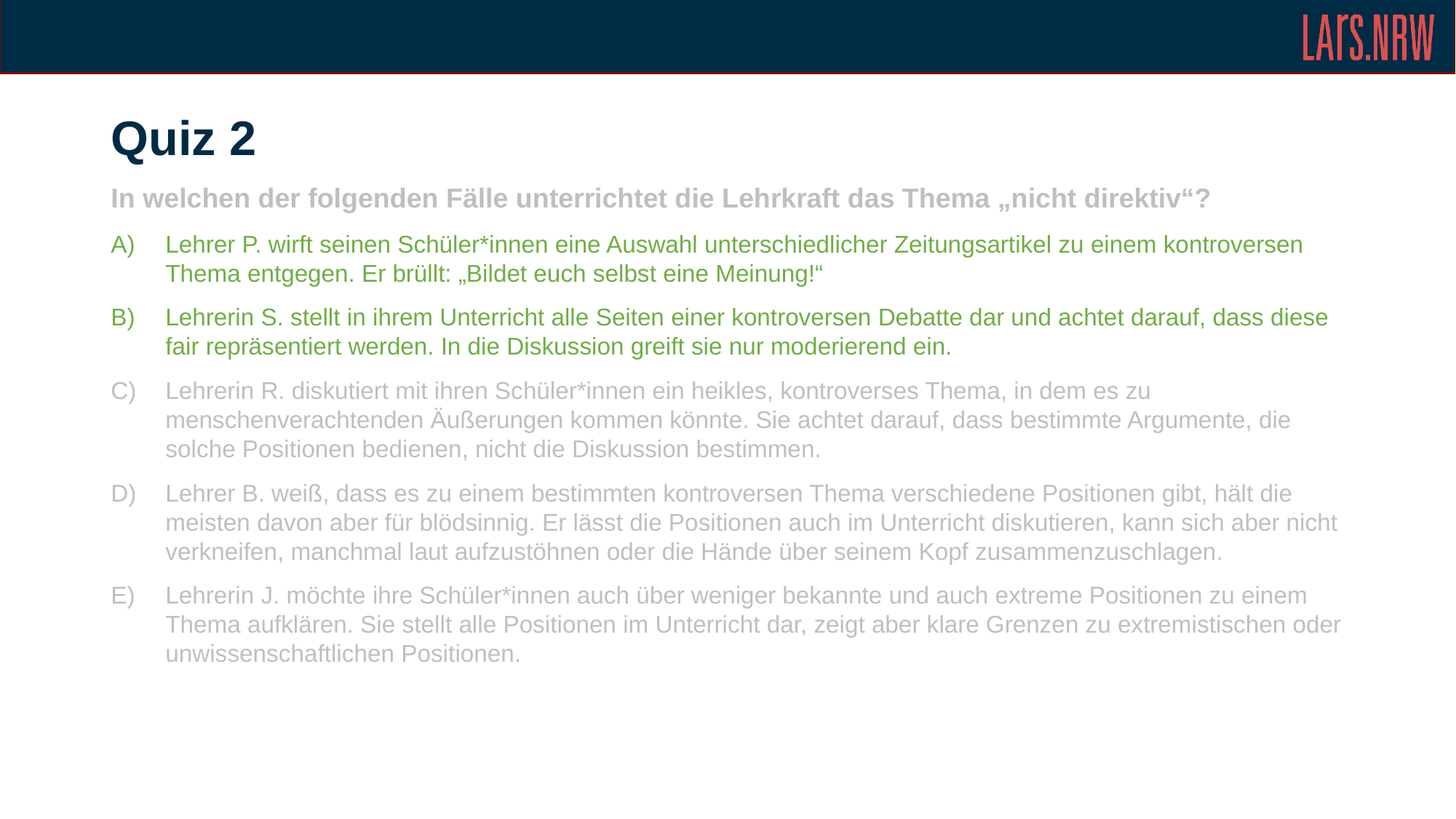

Quiz 2
In welchen der folgenden Fälle unterrichtet die Lehrkraft das Thema „nicht direktiv“?
Lehrer P. wirft seinen Schüler*innen eine Auswahl unterschiedlicher Zeitungsartikel zu einem kontroversen Thema entgegen. Er brüllt: „Bildet euch selbst eine Meinung!“
Lehrerin S. stellt in ihrem Unterricht alle Seiten einer kontroversen Debatte dar und achtet darauf, dass diese fair repräsentiert werden. In die Diskussion greift sie nur moderierend ein.
Lehrerin R. diskutiert mit ihren Schüler*innen ein heikles, kontroverses Thema, in dem es zu menschenverachtenden Äußerungen kommen könnte. Sie achtet darauf, dass bestimmte Argumente, die solche Positionen bedienen, nicht die Diskussion bestimmen.
Lehrer B. weiß, dass es zu einem bestimmten kontroversen Thema verschiedene Positionen gibt, hält die meisten davon aber für blödsinnig. Er lässt die Positionen auch im Unterricht diskutieren, kann sich aber nicht verkneifen, manchmal laut aufzustöhnen oder die Hände über seinem Kopf zusammenzuschlagen.
Lehrerin J. möchte ihre Schüler*innen auch über weniger bekannte und auch extreme Positionen zu einem Thema aufklären. Sie stellt alle Positionen im Unterricht dar, zeigt aber klare Grenzen zu extremistischen oder unwissenschaftlichen Positionen.